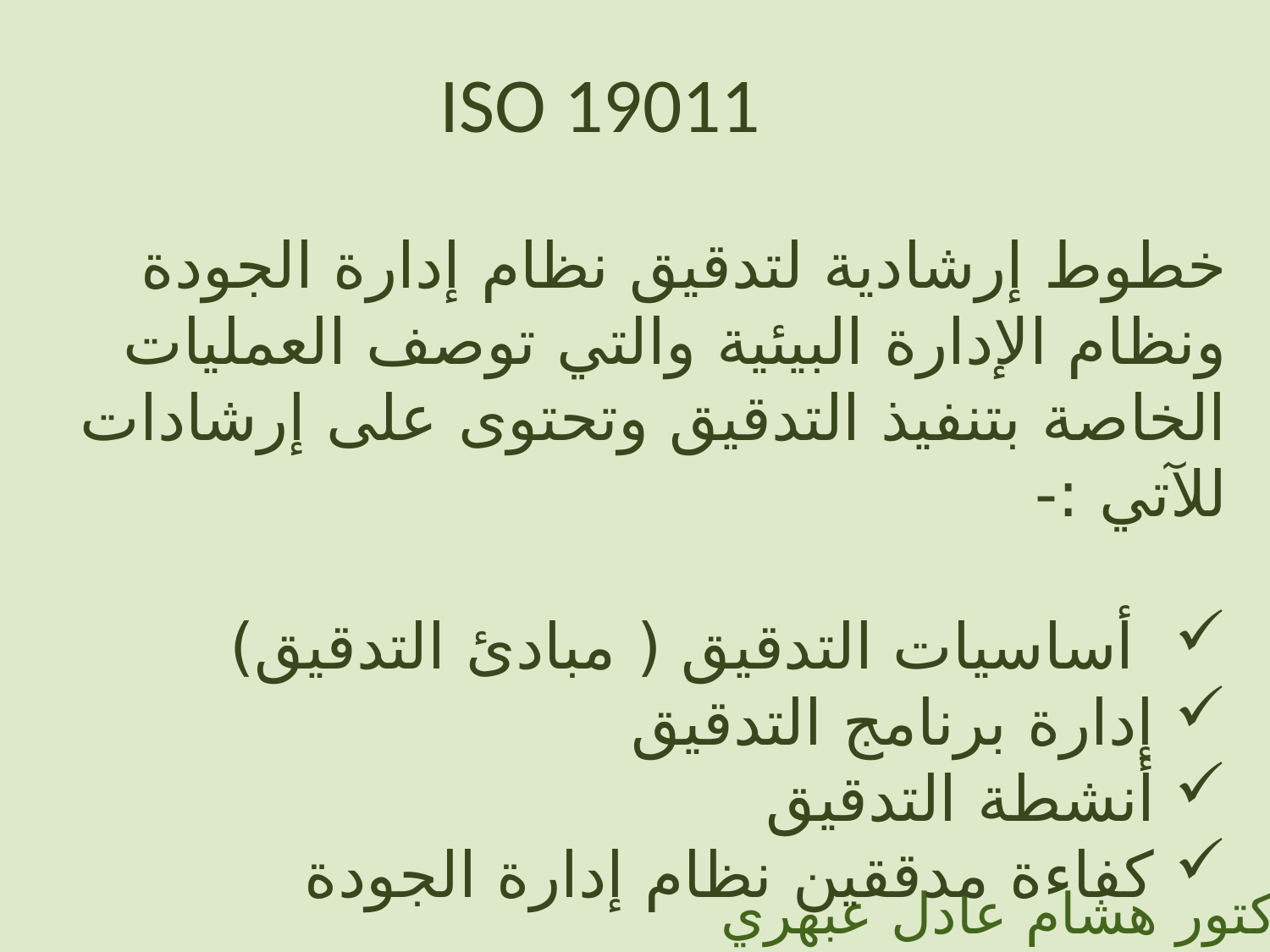

ISO 19011
خطوط إرشادية لتدقيق نظام إدارة الجودة ونظام الإدارة البيئية والتي توصف العمليات الخاصة بتنفيذ التدقيق وتحتوى على إرشادات للآتي :-

  أساسيات التدقيق ( مبادئ التدقيق)
 إدارة برنامج التدقيق
 أنشطة التدقيق
 كفاءة مدققين نظام إدارة الجودة
الدكتور هشام عادل عبهري